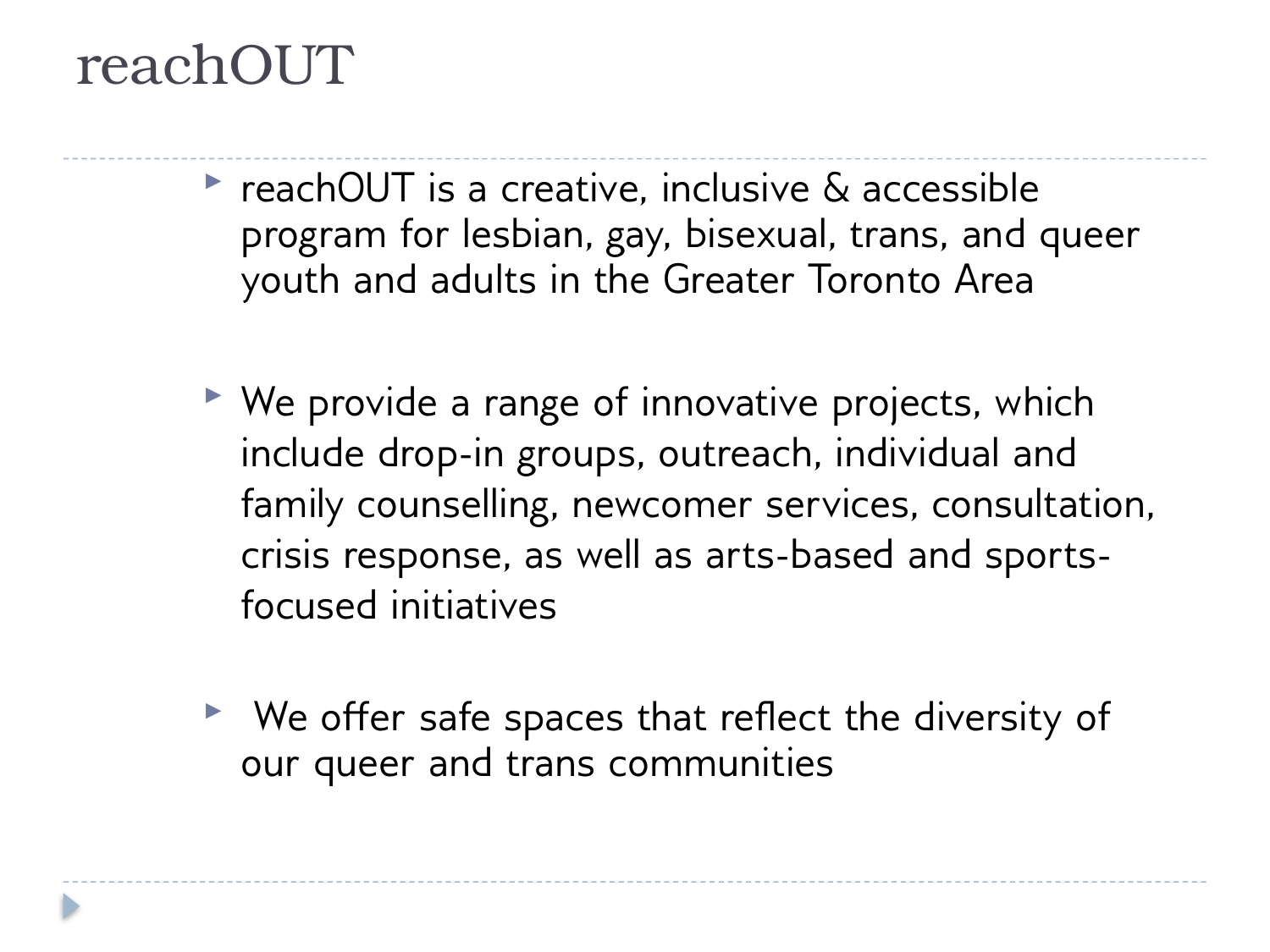

# reachOUT
reachOUT is a creative, inclusive & accessible program for lesbian, gay, bisexual, trans, and queer youth and adults in the Greater Toronto Area

We provide a range of innovative projects, which include drop-in groups, outreach, individual and family counselling, newcomer services, consultation, crisis response, as well as arts-based and sports-focused initiatives

 We offer safe spaces that reflect the diversity of our queer and trans communities